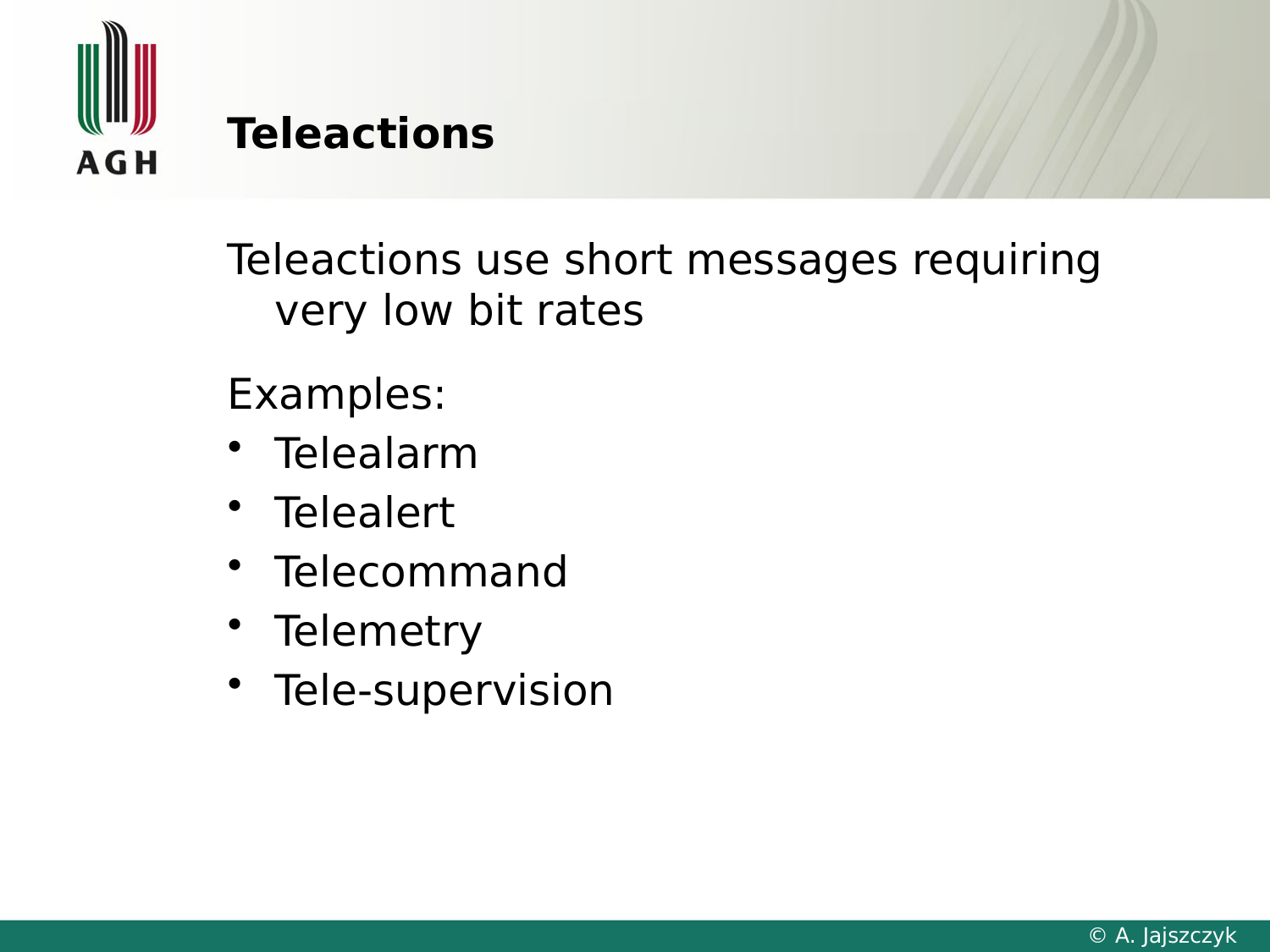

# Teleactions
Teleactions use short messages requiring very low bit rates

Examples:
Telealarm
Telealert
Telecommand
Telemetry
Tele-supervision